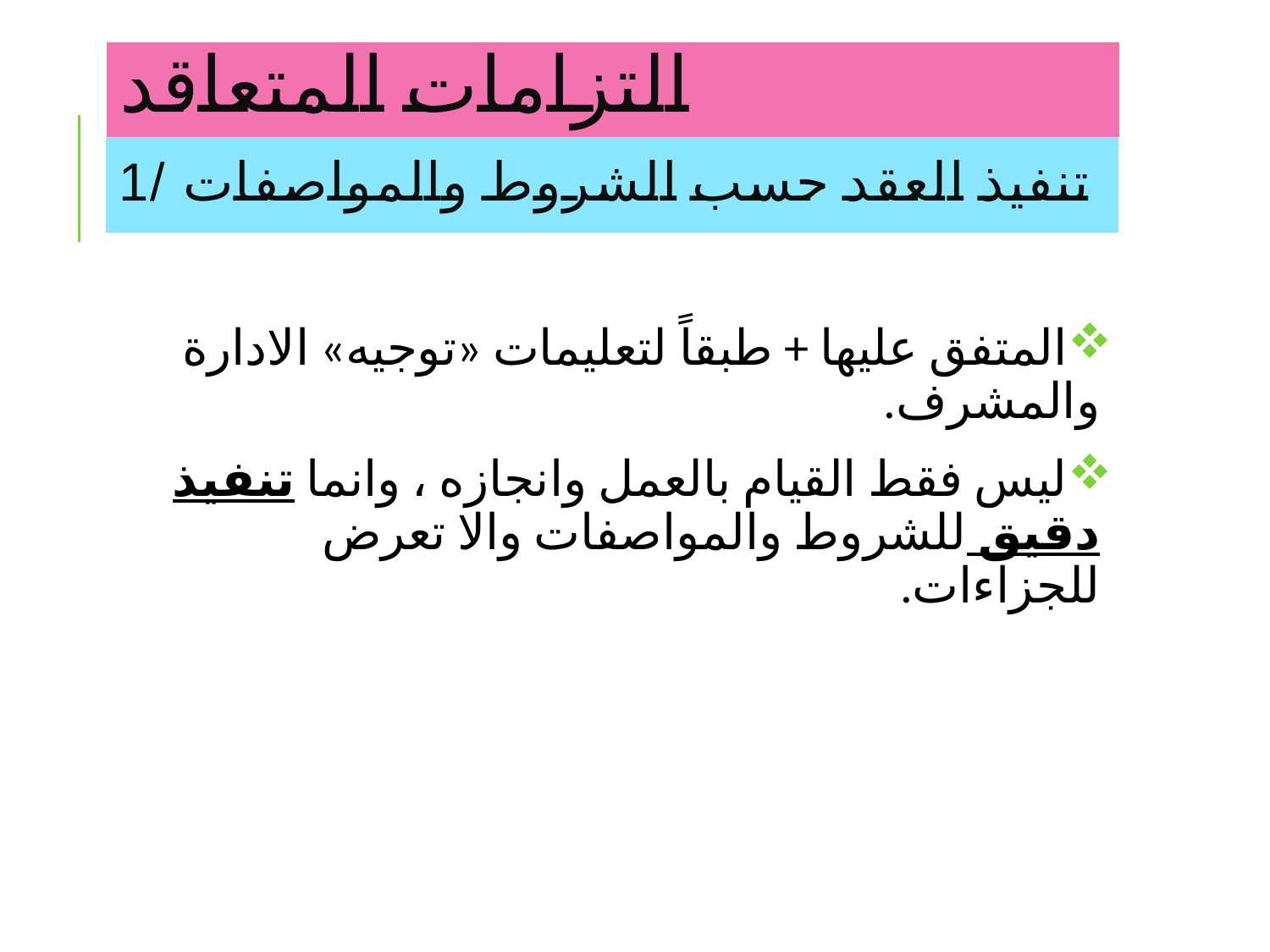

# التزامات المتعاقد
1/ تنفيذ العقد حسب الشروط والمواصفات

المتفق عليها + طبقاً لتعليمات «توجيه» الادارة والمشرف.
ليس فقط القيام بالعمل وانجازه ، وانما تنفيذ دقيق للشروط والمواصفات والا تعرض للجزاءات.